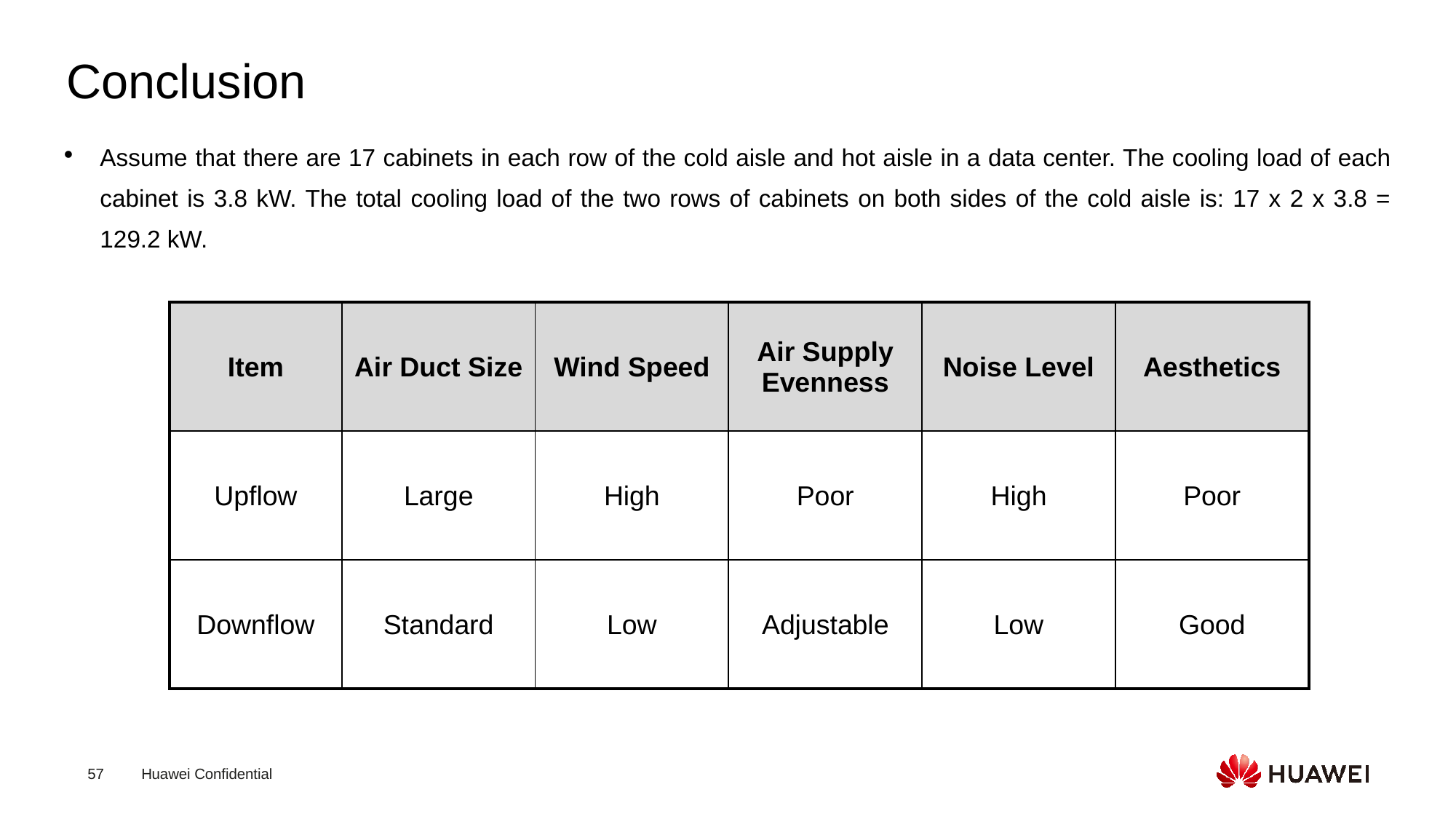

# Conclusion
Assume that there are 17 cabinets in each row of the cold aisle and hot aisle in a data center. The cooling load of each cabinet is 3.8 kW. The total cooling load of the two rows of cabinets on both sides of the cold aisle is: 17 x 2 x 3.8 = 129.2 kW.

| Item | Air Duct Size | Wind Speed | Air Supply Evenness | Noise Level | Aesthetics |
| --- | --- | --- | --- | --- | --- |
| Upflow | Large | High | Poor | High | Poor |
| Downflow | Standard | Low | Adjustable | Low | Good |